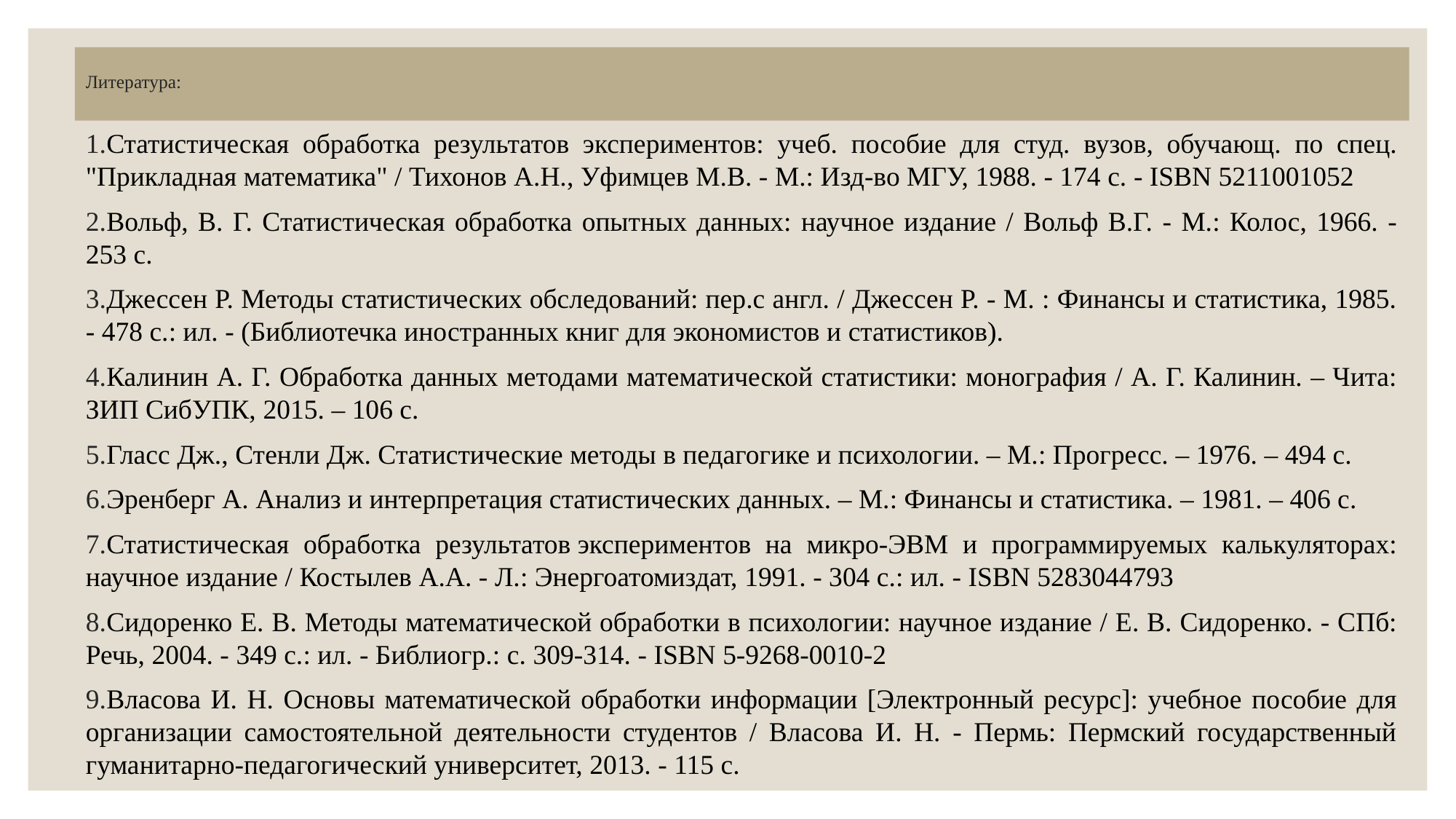

# Литература:
Статистическая обработка результатов экспериментов: учеб. пособие для студ. вузов, обучающ. по спец. "Прикладная математика" / Тихонов А.Н., Уфимцев М.В. - М.: Изд-во МГУ, 1988. - 174 с. - ISBN 5211001052
Вольф, В. Г. Статистическая обработка опытных данных: научное издание / Вольф В.Г. - М.: Колос, 1966. - 253 с.
Джессен Р. Методы статистических обследований: пер.с англ. / Джессен Р. - М. : Финансы и статистика, 1985. - 478 c.: ил. - (Библиотечка иностранных книг для экономистов и статистиков).
Калинин А. Г. Обработка данных методами математической статистики: монография / А. Г. Калинин. – Чита: ЗИП СибУПК, 2015. – 106 с.
Гласс Дж., Стенли Дж. Статистические методы в педагогике и психологии. – М.: Прогресс. – 1976. – 494 с.
Эренберг А. Анализ и интерпретация статистических данных. – М.: Финансы и статистика. – 1981. – 406 с.
Статистическая обработка результатов экспериментов на микро-ЭВМ и программируемых калькуляторах: научное издание / Костылев А.А. - Л.: Энергоатомиздат, 1991. - 304 с.: ил. - ISBN 5283044793
Сидоренко Е. В. Методы математической обработки в психологии: научное издание / Е. В. Сидоренко. - СПб: Речь, 2004. - 349 с.: ил. - Библиогр.: с. 309-314. - ISBN 5-9268-0010-2
Власова И. Н. Основы математической обработки информации [Электронный ресурс]: учебное пособие для организации самостоятельной деятельности студентов / Власова И. Н. - Пермь: Пермский государственный гуманитарно-педагогический университет, 2013. - 115 с.